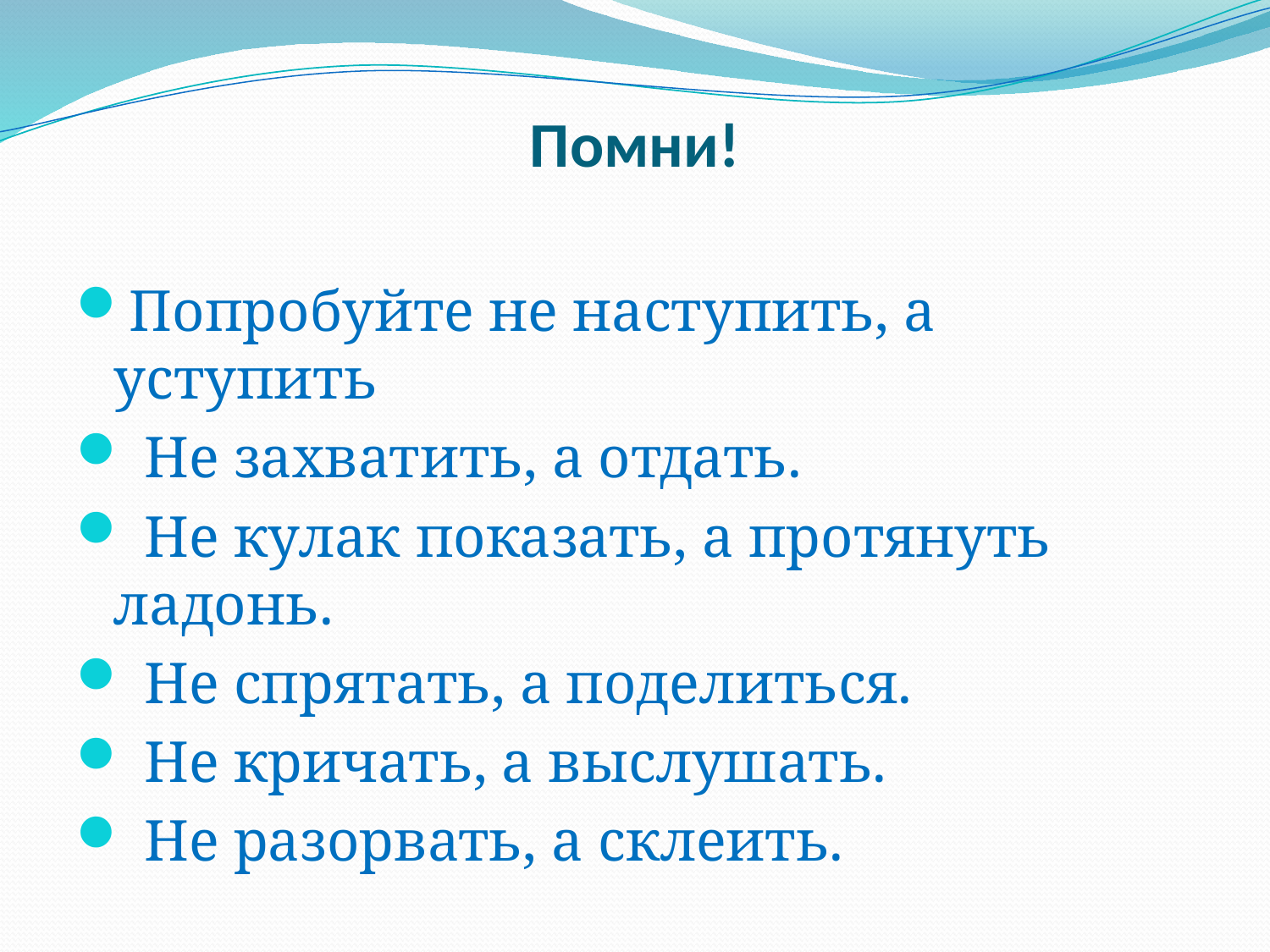

# Помни!
Попробуйте не наступить, а уступить
 Не захватить, а отдать.
 Не кулак показать, а протянуть ладонь.
 Не спрятать, а поделиться.
 Не кричать, а выслушать.
 Не разорвать, а склеить.